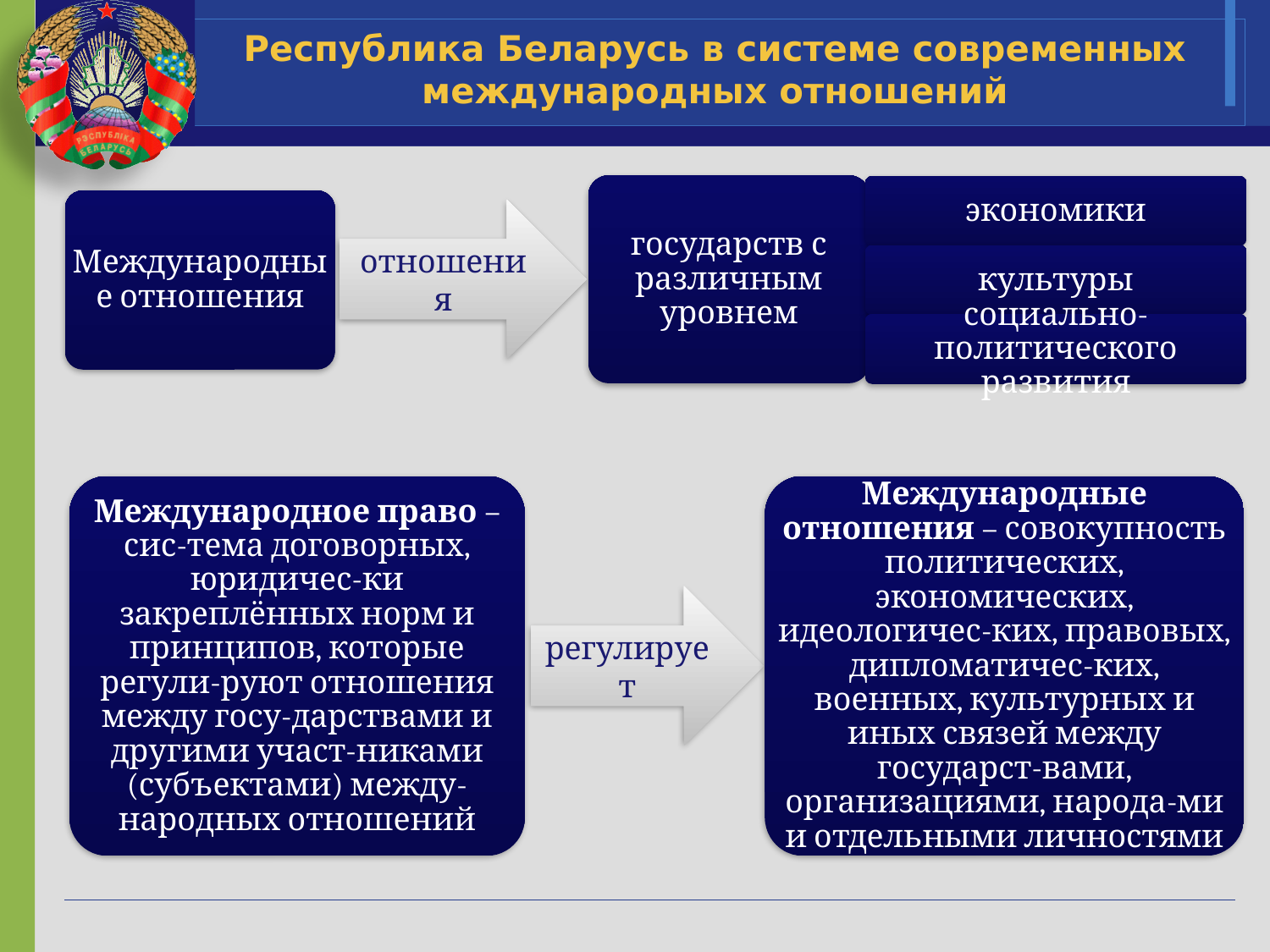

# Республика Беларусь в системе современных международных отношений

государств с различным уровнем

экономики

Международные отношения
отношения

культуры

социально-политического развития

Международные отношения – совокупность политических, экономических, идеологичес-ких, правовых, дипломатичес-ких, военных, культурных и иных связей между государст-вами, организациями, народа-ми и отдельными личностями

Международное право – сис-тема договорных, юридичес-ки закреплённых норм и принципов, которые регули-руют отношения между госу-дарствами и другими участ-никами (субъектами) между-народных отношений
регулирует